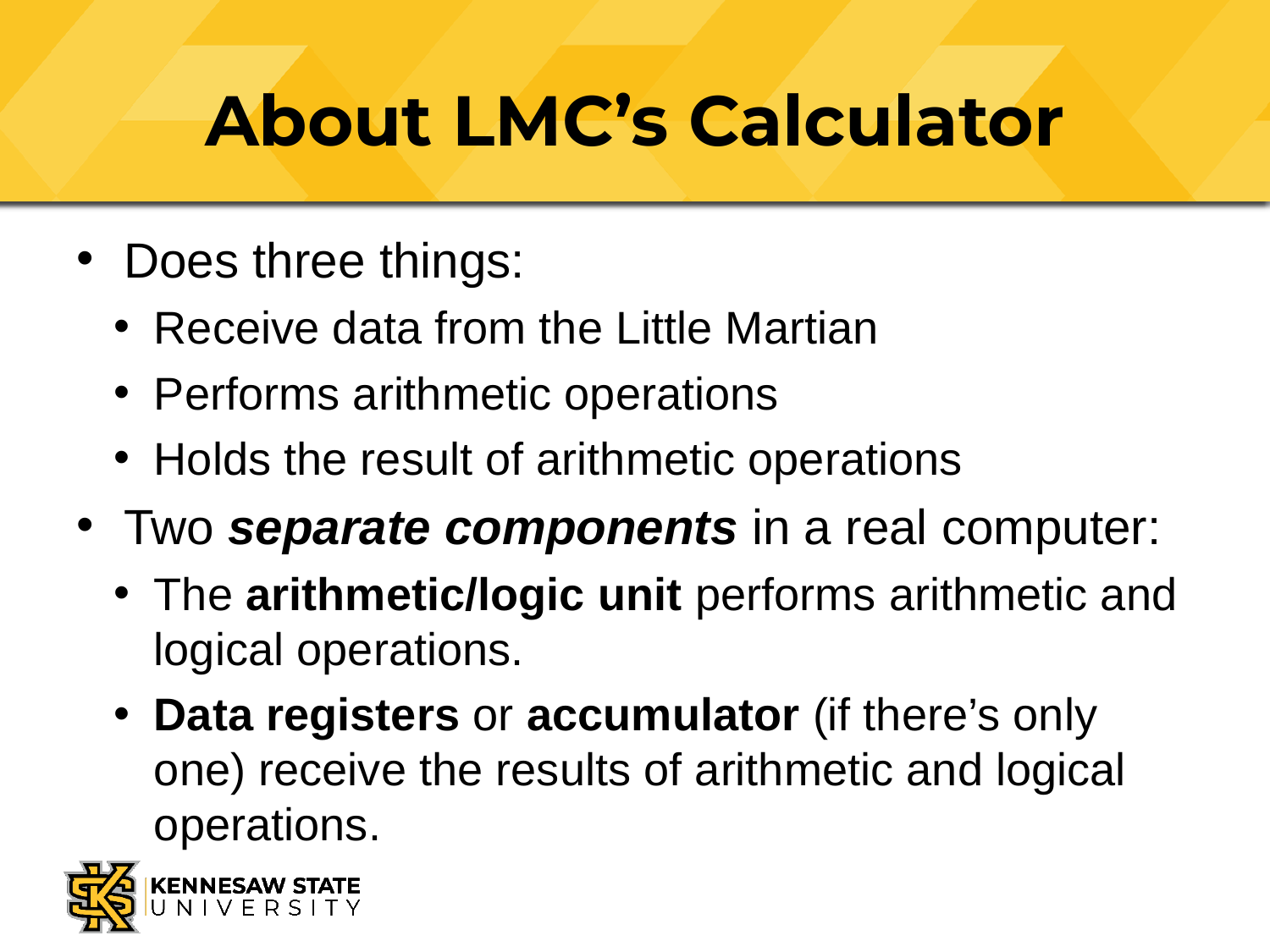

# About LMC’s Calculator
Does three things:
Receive data from the Little Martian
Performs arithmetic operations
Holds the result of arithmetic operations
Two separate components in a real computer:
The arithmetic/logic unit performs arithmetic and logical operations.
Data registers or accumulator (if there’s only one) receive the results of arithmetic and logical operations.